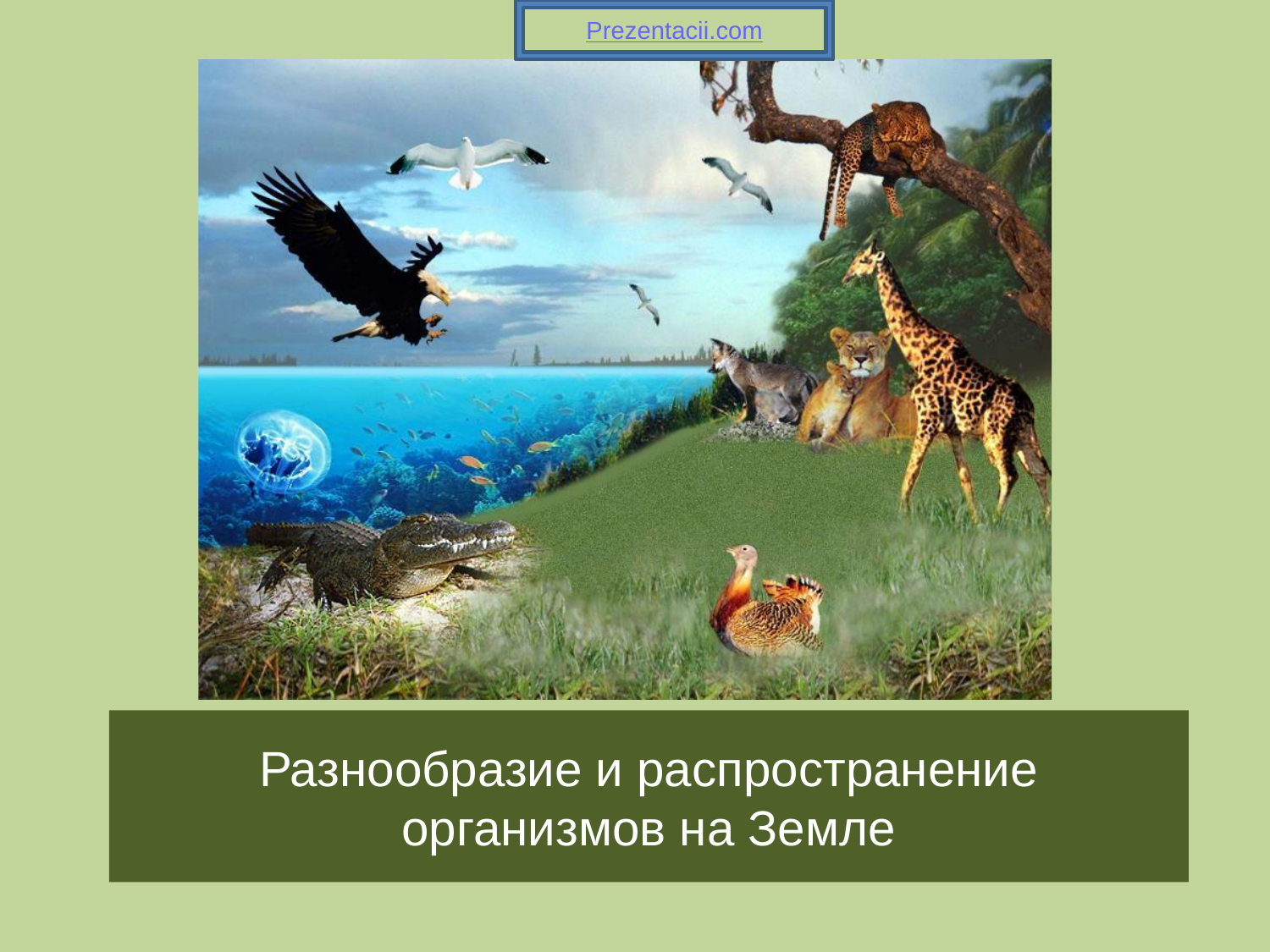

Prezentacii.com

# Разнообразие и распространение организмов на Земле